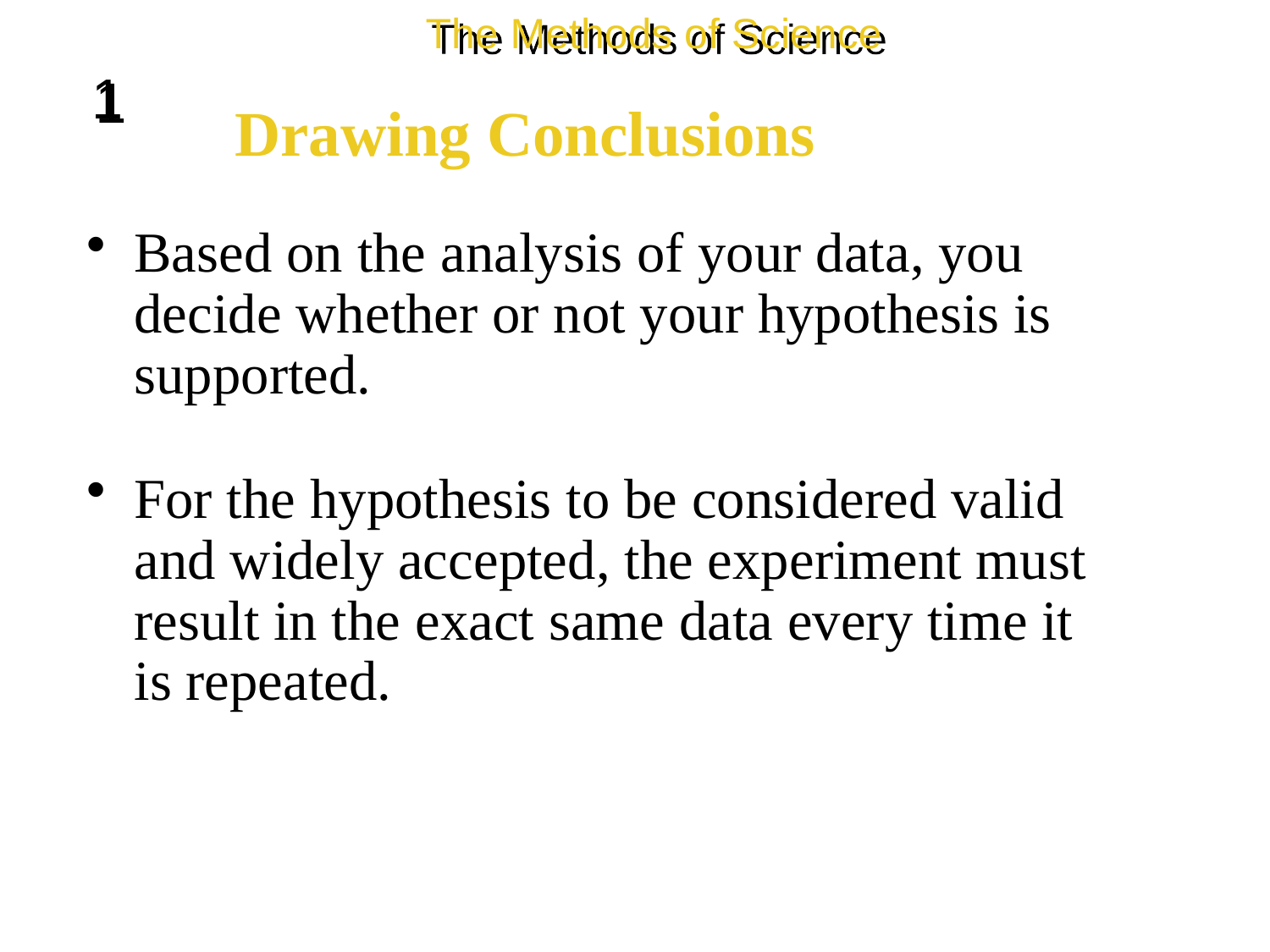

The Methods of Science
1
Drawing Conclusions
Based on the analysis of your data, you decide whether or not your hypothesis is supported.
For the hypothesis to be considered valid and widely accepted, the experiment must result in the exact same data every time it is repeated.